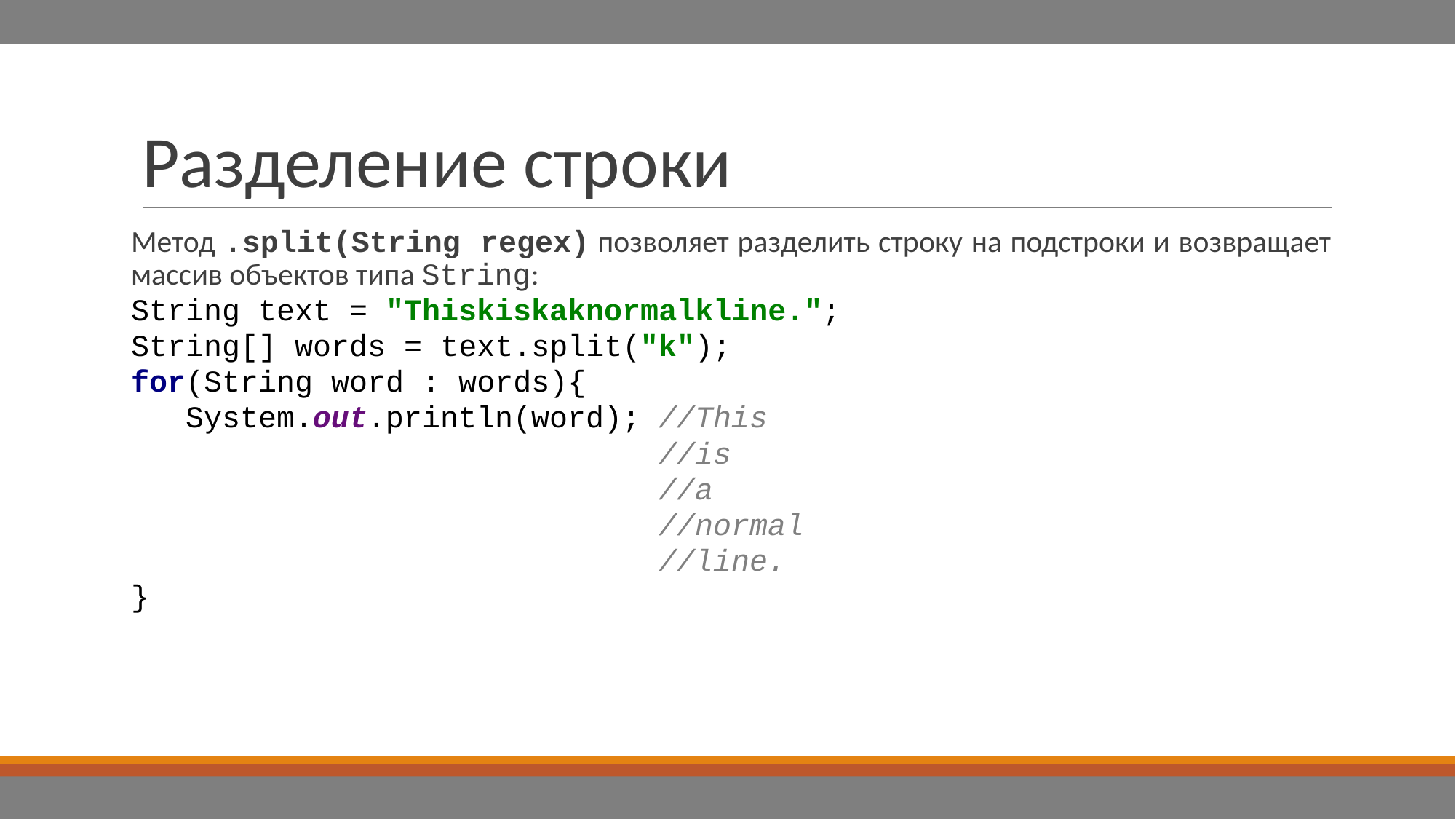

# Разделение строки
Метод .split(String regex) позволяет разделить строку на подстроки и возвращает массив объектов типа String:
String text = "Thiskiskaknormalkline.";
String[] words = text.split("k");
for(String word : words){
   System.out.println(word); //This
                             //is
                             //a
                             //normal
                             //line.
}